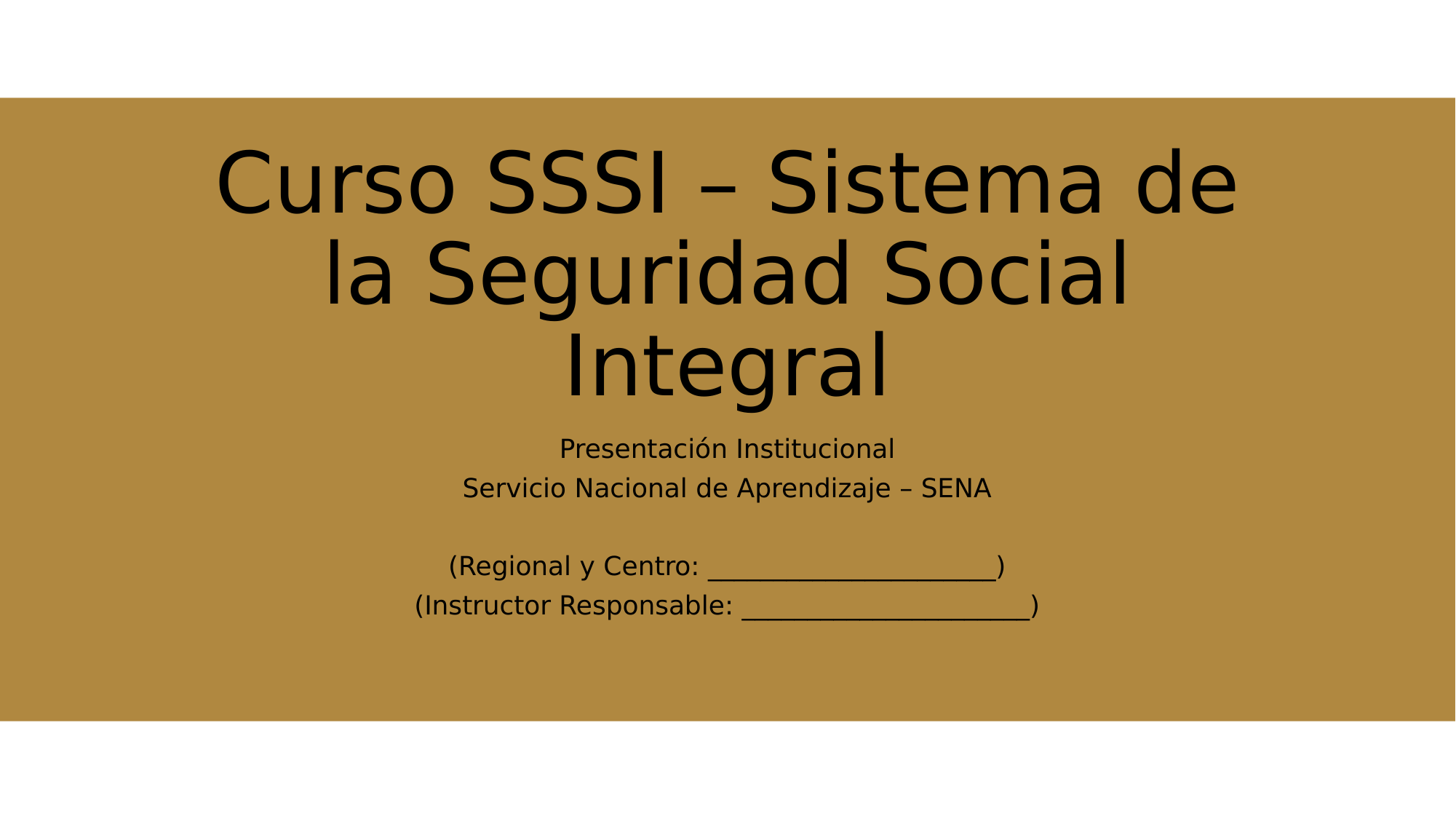

# Curso SSSI – Sistema de la Seguridad Social Integral
Presentación Institucional
Servicio Nacional de Aprendizaje – SENA

(Regional y Centro: ______________________)
(Instructor Responsable: ______________________)